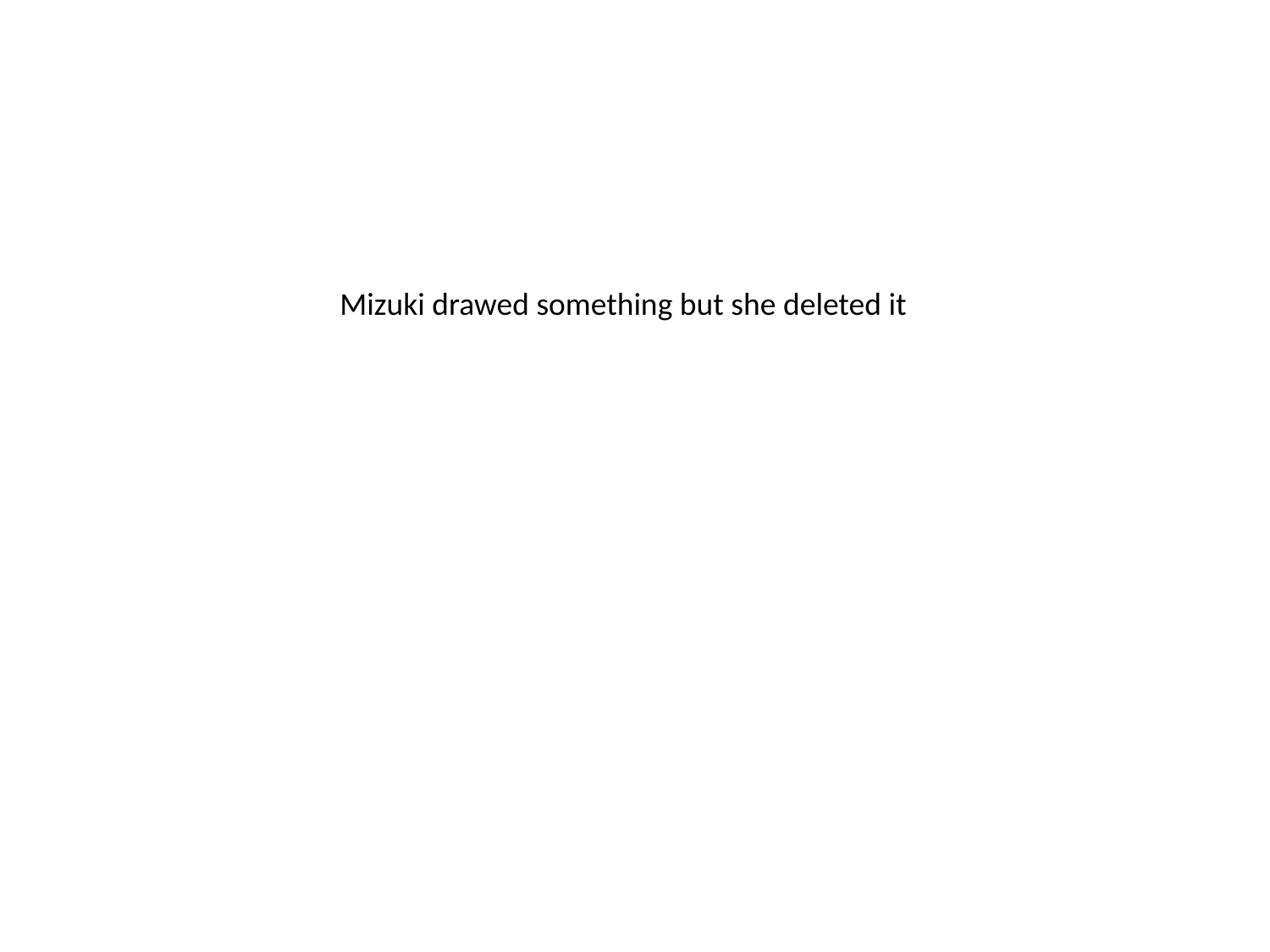

Mizuki drawed something but she deleted it